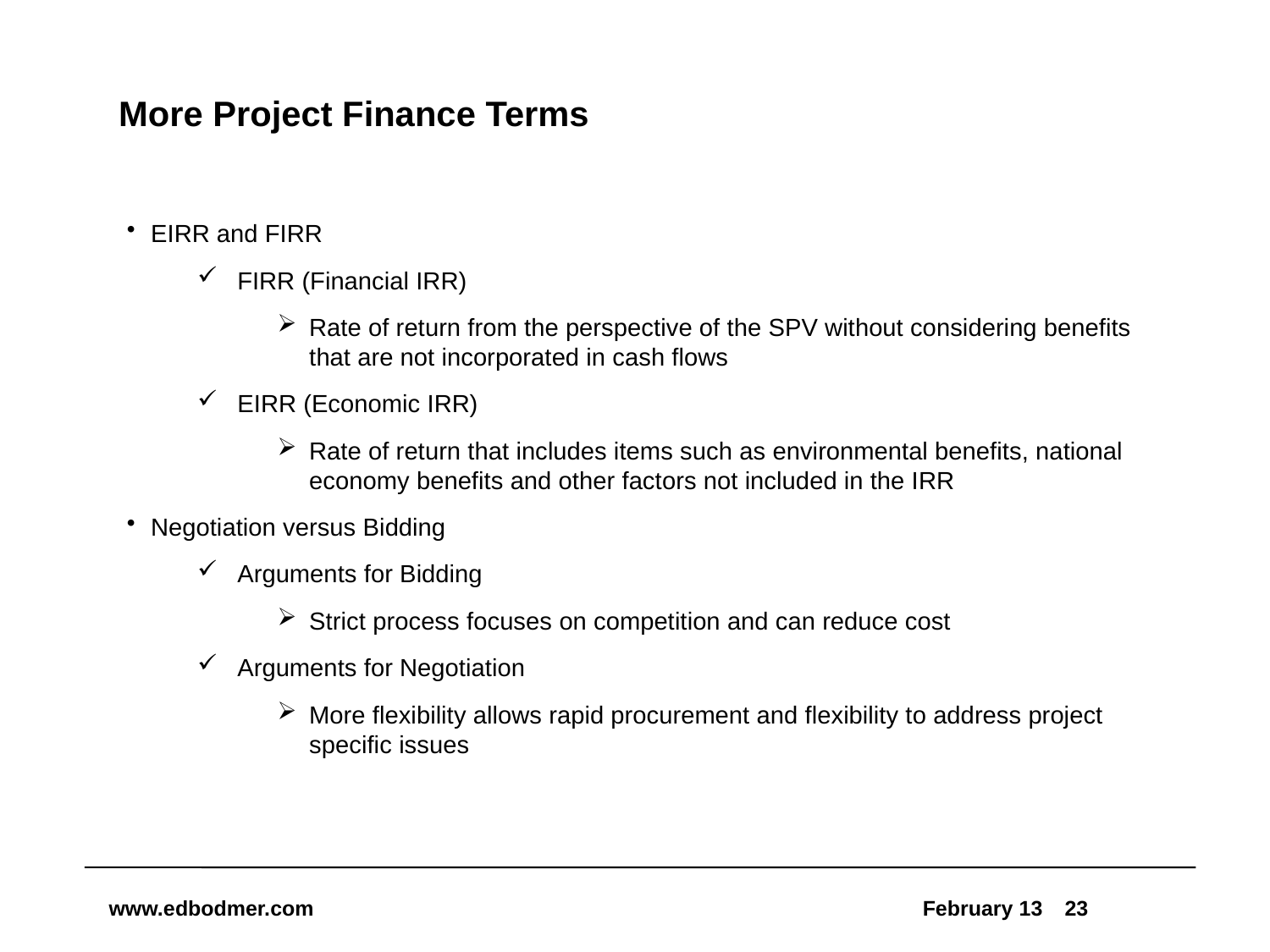

# More Project Finance Terms
EIRR and FIRR
FIRR (Financial IRR)
Rate of return from the perspective of the SPV without considering benefits that are not incorporated in cash flows
EIRR (Economic IRR)
Rate of return that includes items such as environmental benefits, national economy benefits and other factors not included in the IRR
Negotiation versus Bidding
Arguments for Bidding
Strict process focuses on competition and can reduce cost
Arguments for Negotiation
More flexibility allows rapid procurement and flexibility to address project specific issues